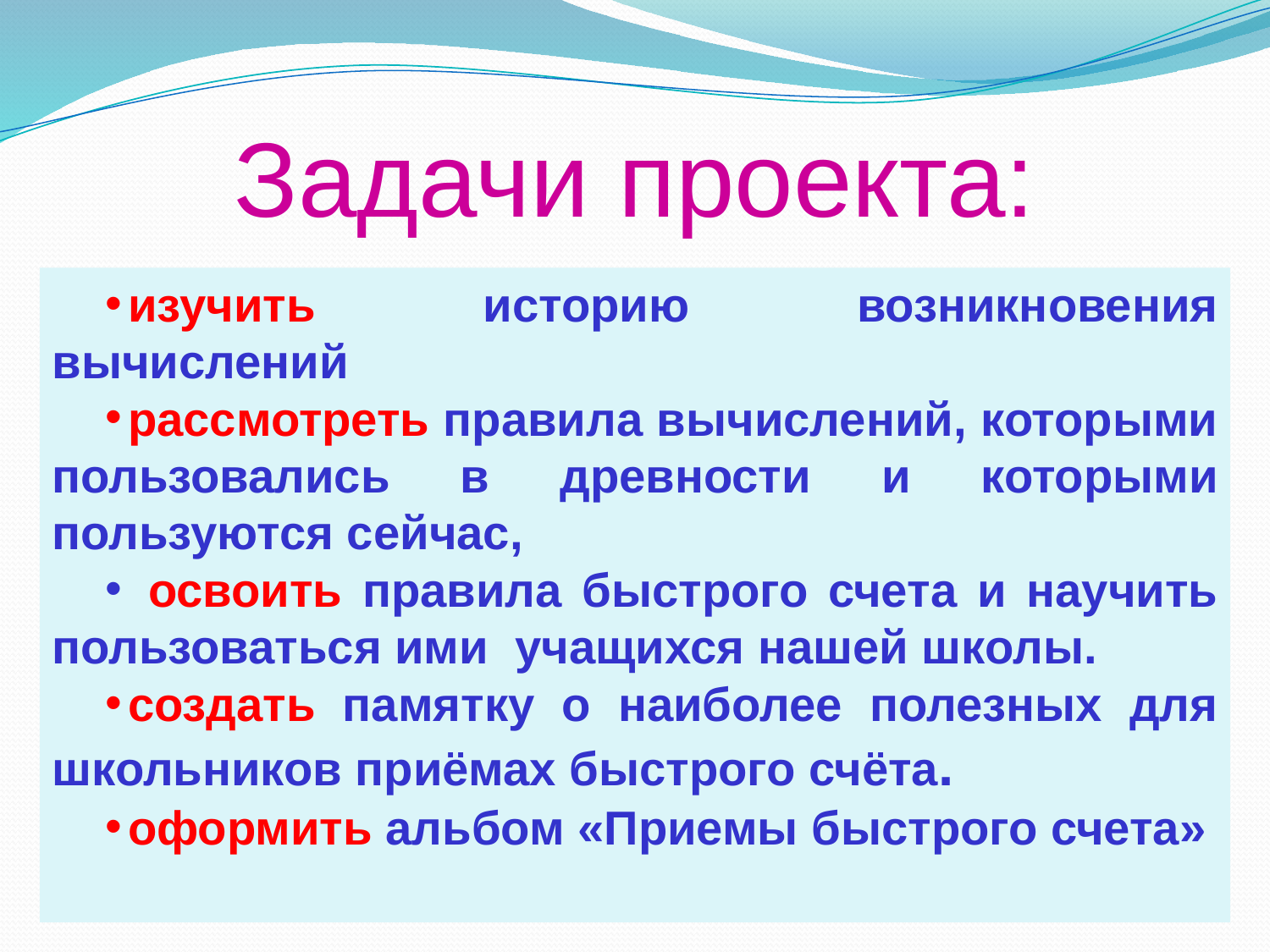

# Задачи проекта:
изучить историю возникновения вычислений
рассмотреть правила вычислений, которыми пользовались в древности и которыми пользуются сейчас,
 освоить правила быстрого счета и научить пользоваться ими  учащихся нашей школы.
создать памятку о наиболее полезных для школьников приёмах быстрого счёта.
оформить альбом «Приемы быстрого счета»